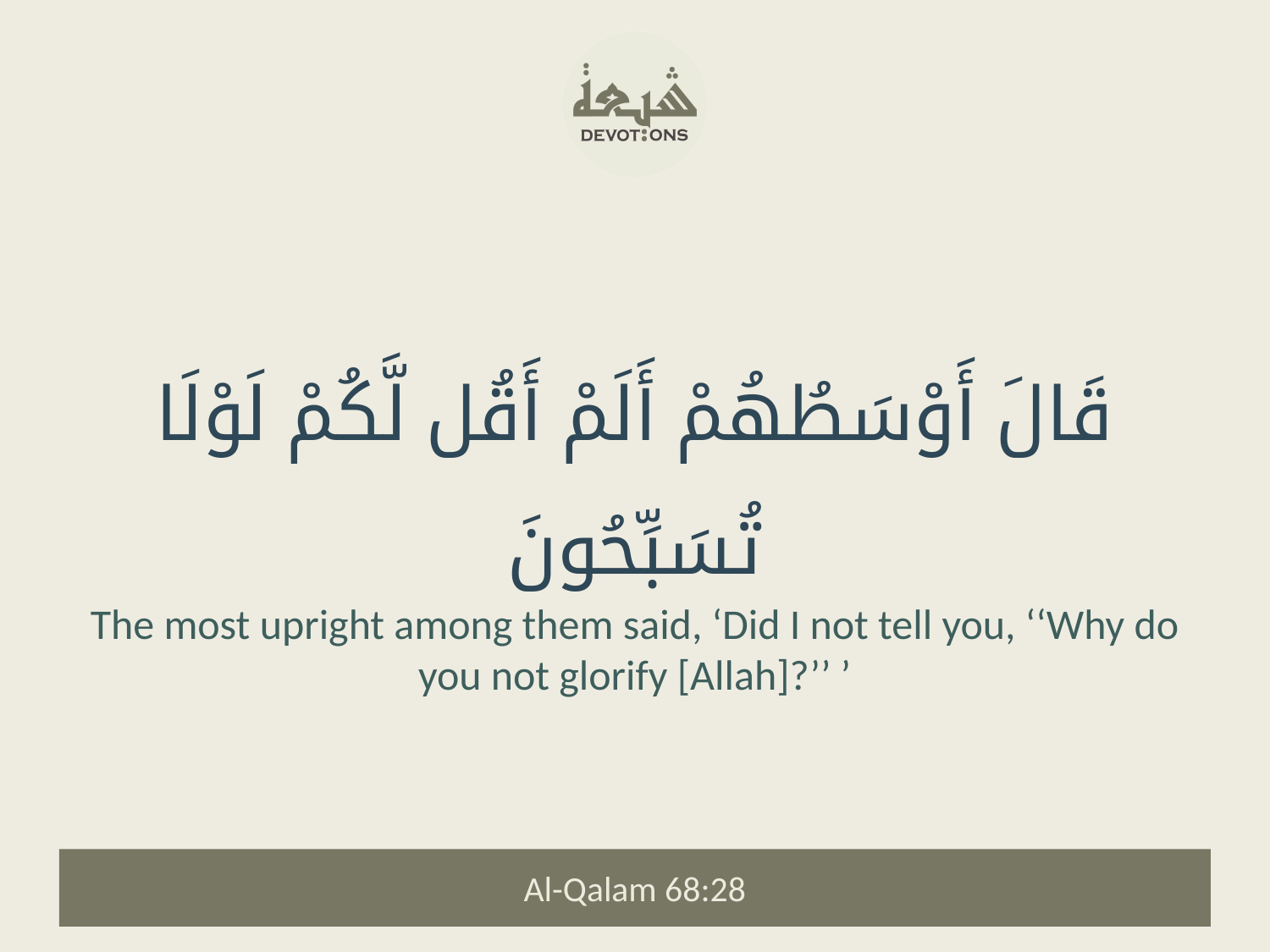

قَالَ أَوْسَطُهُمْ أَلَمْ أَقُل لَّكُمْ لَوْلَا تُسَبِّحُونَ
The most upright among them said, ‘Did I not tell you, ‘‘Why do you not glorify [Allah]?’’ ’
Al-Qalam 68:28